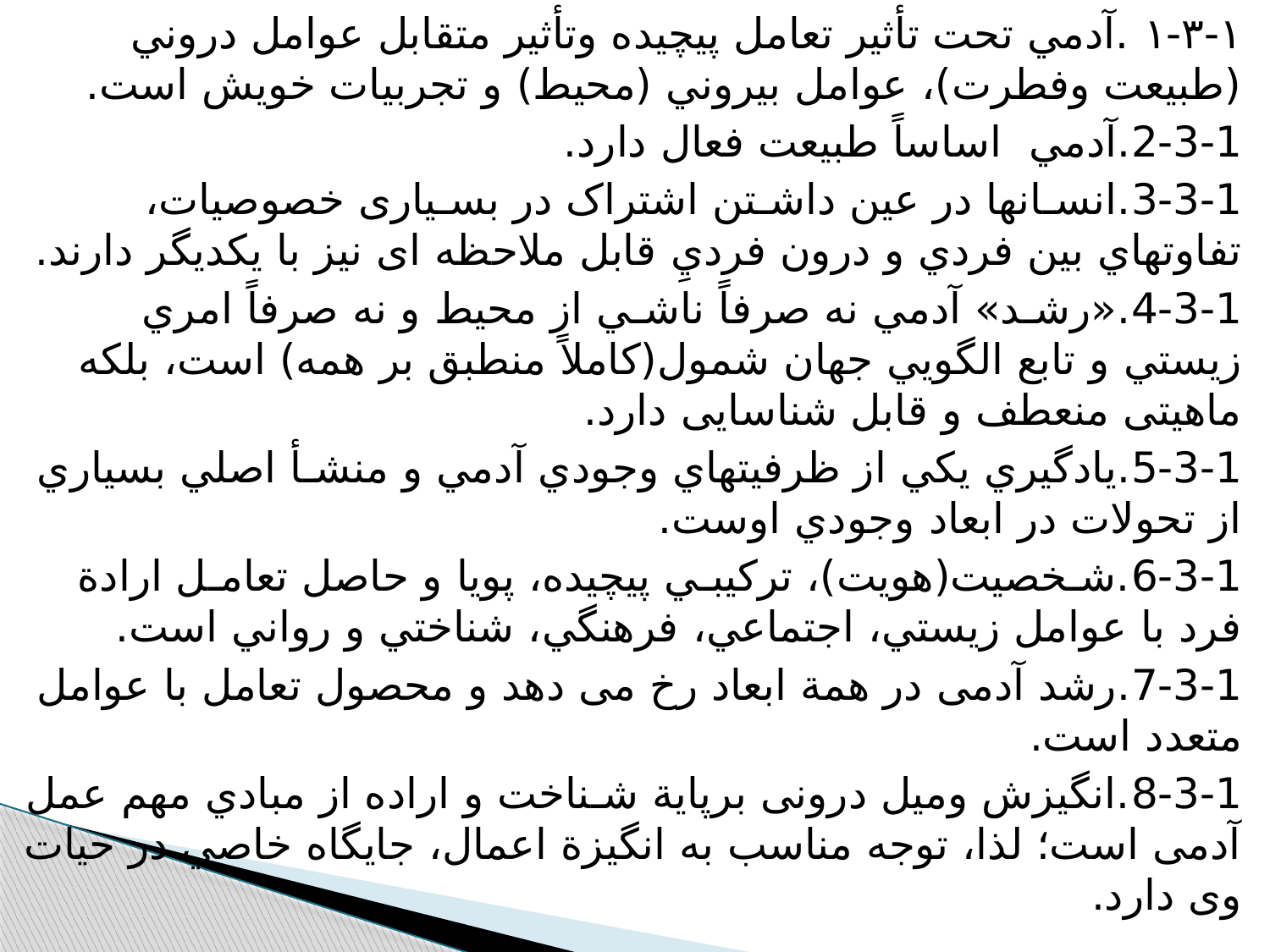

۱-۳-۱ .آدمي تحت تأثير تعامل پيچيده وتأثير متقابل عوامل دروني (طبيعت وفطرت)، عوامل بيروني (محيط) و تجربيات خويش است.
2-3-1.آدمي  اساساً طبيعت فعال دارد.
3-3-1.انسـانها در عين داشـتن اشتراک در بسـياری خصوصيات، تفاوتهاي بين فردي و درون فرديِ قابل ملاحظه ای نيز با يكديگر دارند.
4-3-1.«رشـد» آدمي نه صرفاً ناشـي از محيط و نه صرفاً امري زيستي و تابع الگويي جهان شمول(کاملاً منطبق بر همه) است، بلکه ماهيتی منعطف و قابل شناسايی دارد.
5-3-1.يادگيري يكي از ظرفيتهاي وجودي آدمي و منشـأ اصلي بسياري از تحولات در ابعاد وجودي اوست.
6-3-1.شـخصيت(هويت)، تركيبـي پيچيده، پويا و حاصل تعامـل ارادة فرد با عوامل زيستي، اجتماعي، فرهنگي، شناختي و رواني است.
7-3-1.رشد آدمی در همة ابعاد رخ می دهد و محصول تعامل با عوامل متعدد است.
8-3-1.انگيزش وميل درونی برپاية شـناخت و اراده از مبادي مهم عمل آدمی است؛ لذا، توجه مناسب به انگيزة اعمال، جايگاه خاصي در حيات وی دارد.